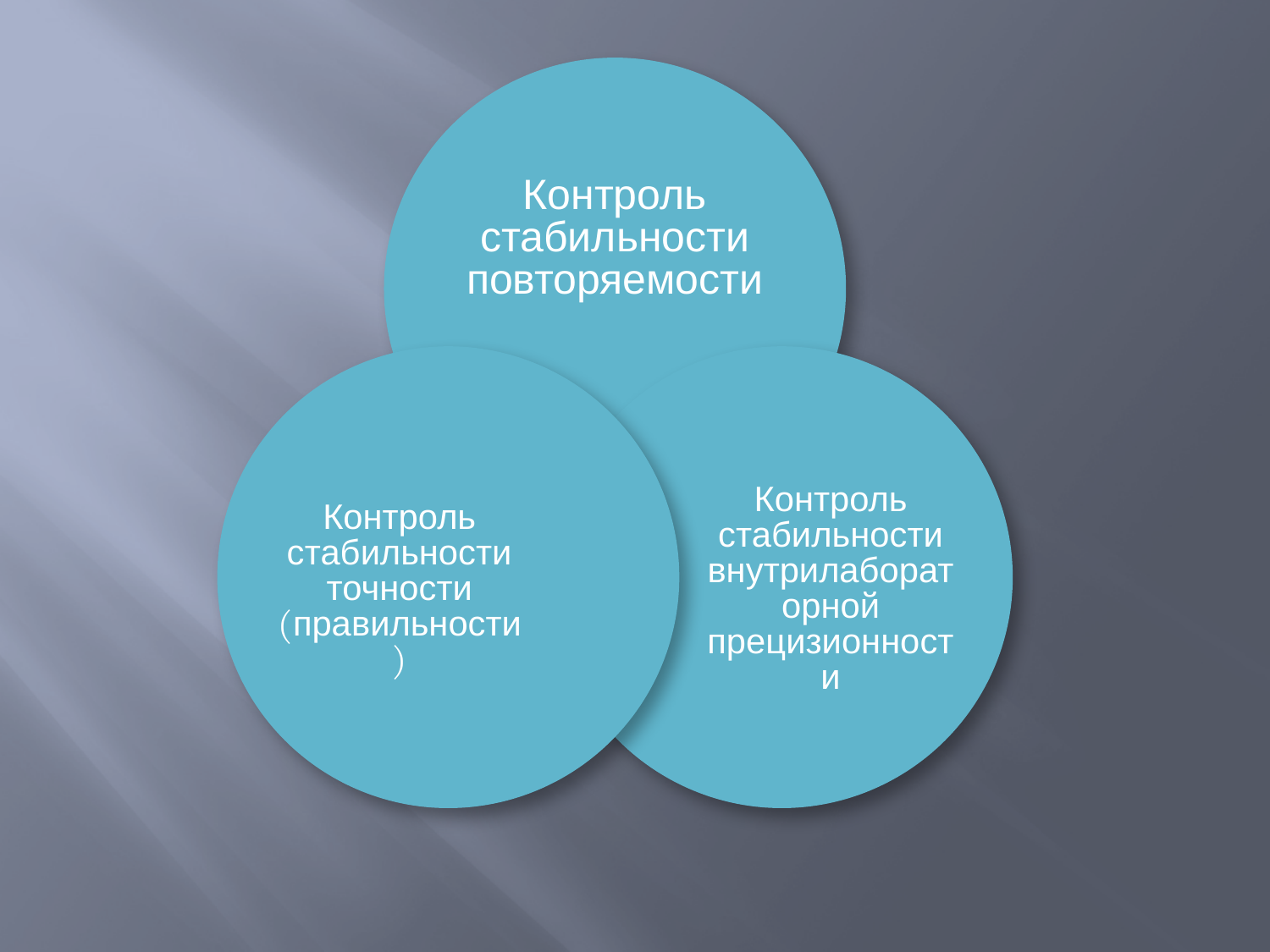

Контроль стабильности повторяемости
Контроль стабильности внутрилабораторной прецизионности
Контроль стабильности точности (правильности)